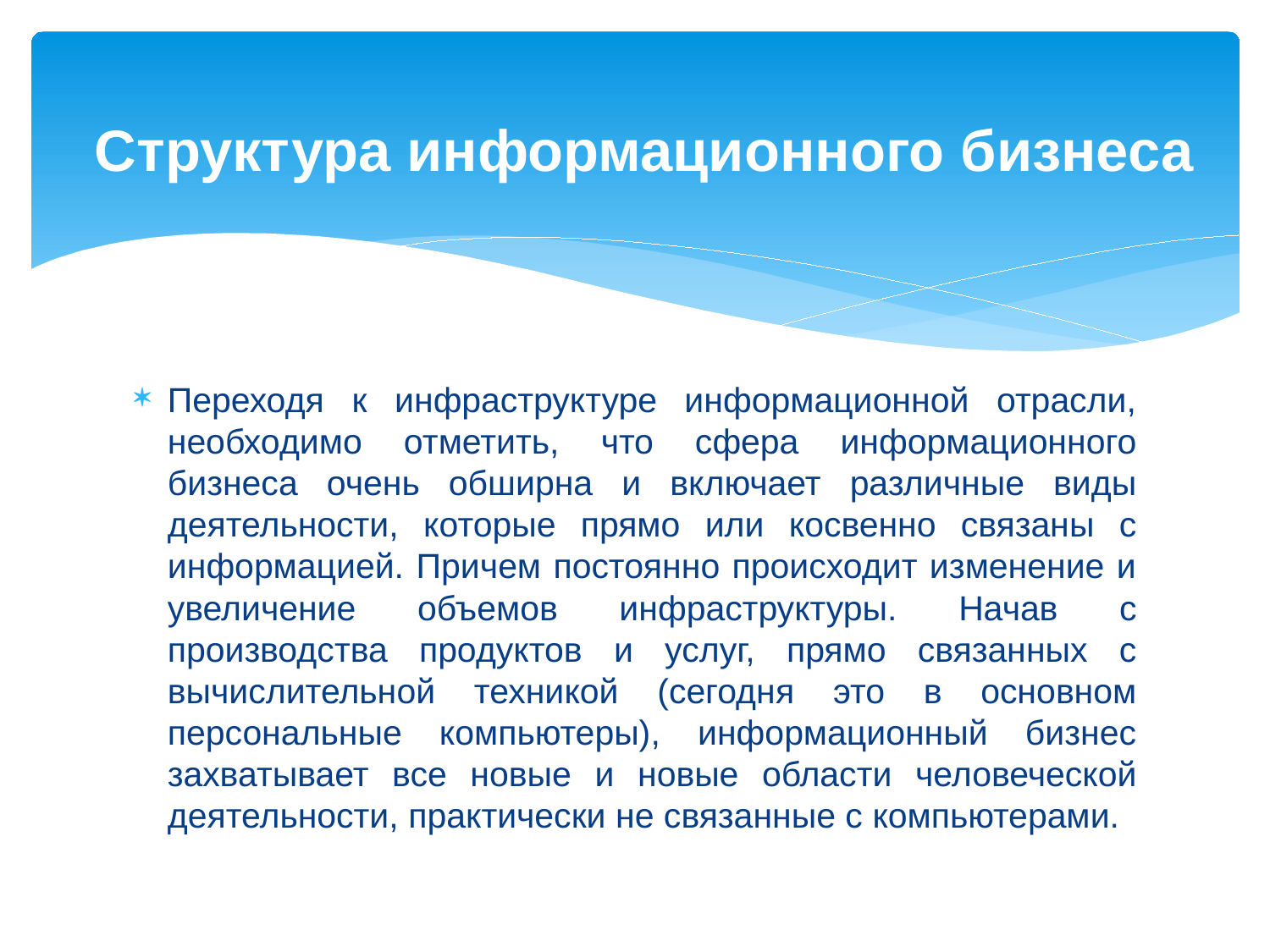

# Структура информационного бизнеса
Переходя к инфраструктуре информационной отрасли, необходимо отметить, что сфера информационного бизнеса очень обширна и включает различные виды деятельности, которые прямо или косвенно связаны с информацией. Причем постоянно происходит изменение и увеличение объемов инфраструктуры. Начав с производства продуктов и услуг, прямо связанных с вычислительной техникой (сегодня это в основном персональные компьютеры), информационный бизнес захватывает все новые и новые области человеческой деятельности, практически не связанные с компьютерами.